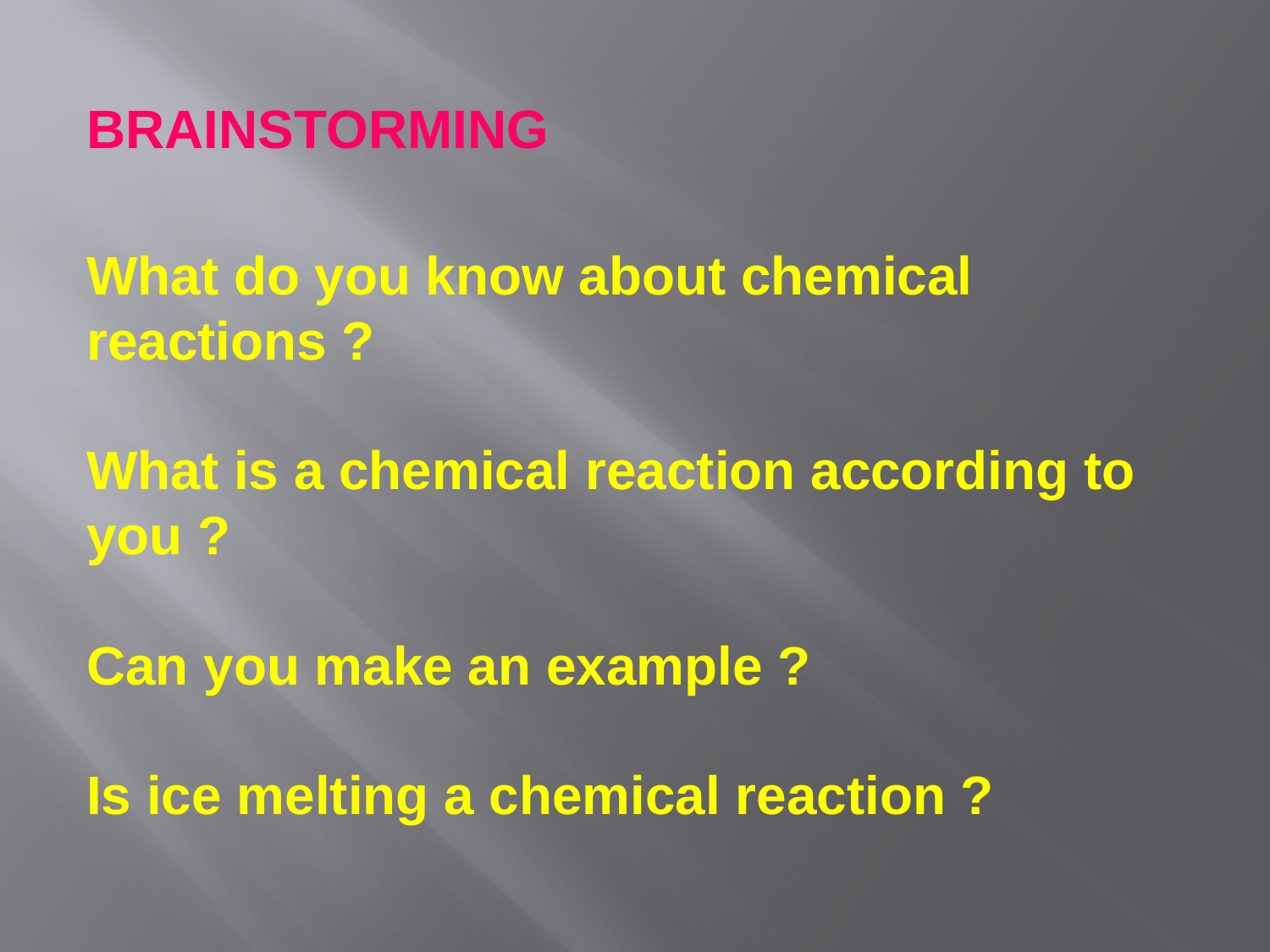

# BRAINSTORMING What do you know about chemical reactions ? What is a chemical reaction according to you ? Can you make an example ? Is ice melting a chemical reaction ?